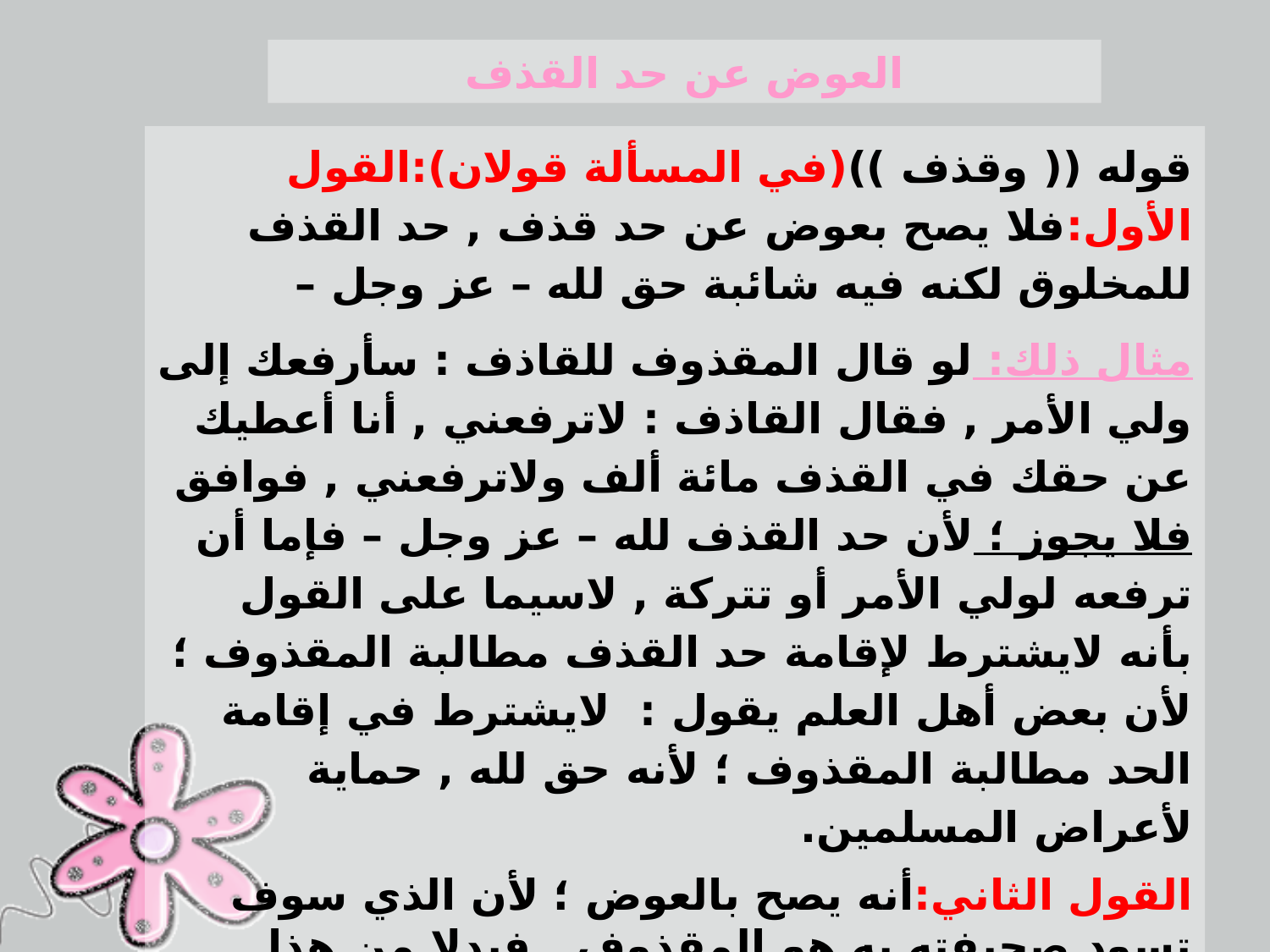

العوض عن حد القذف
قوله (( وقذف ))(في المسألة قولان):القول الأول:فلا يصح بعوض عن حد قذف , حد القذف للمخلوق لكنه فيه شائبة حق لله – عز وجل –
مثال ذلك: لو قال المقذوف للقاذف : سأرفعك إلى ولي الأمر , فقال القاذف : لاترفعني , أنا أعطيك عن حقك في القذف مائة ألف ولاترفعني , فوافق فلا يجوز ؛ لأن حد القذف لله – عز وجل – فإما أن ترفعه لولي الأمر أو تتركة , لاسيما على القول بأنه لايشترط لإقامة حد القذف مطالبة المقذوف ؛ لأن بعض أهل العلم يقول :  لايشترط في إقامة الحد مطالبة المقذوف ؛ لأنه حق لله , حماية لأعراض المسلمين.
القول الثاني:أنه يصح بالعوض ؛ لأن الذي سوف تسود صحيفته به هو المقذوف , فبدلا من هذا , يقول أعطني مائة ألف ريال , وأنا – أن شاءالله -  سأدافع عن نفسي فيما يتعلق بالقذف , وهذا القول له وجهة نظر ؛ لأنه حق لآدمي في الواقع , ولهذا لا يقام حد القذف إلا بمطالبة من المقذوف .
أما إذا قلنا : إنه حق محض لله , وأنه لاتشترط مطالبة المقذوف , فإنه لايصح بعوض .